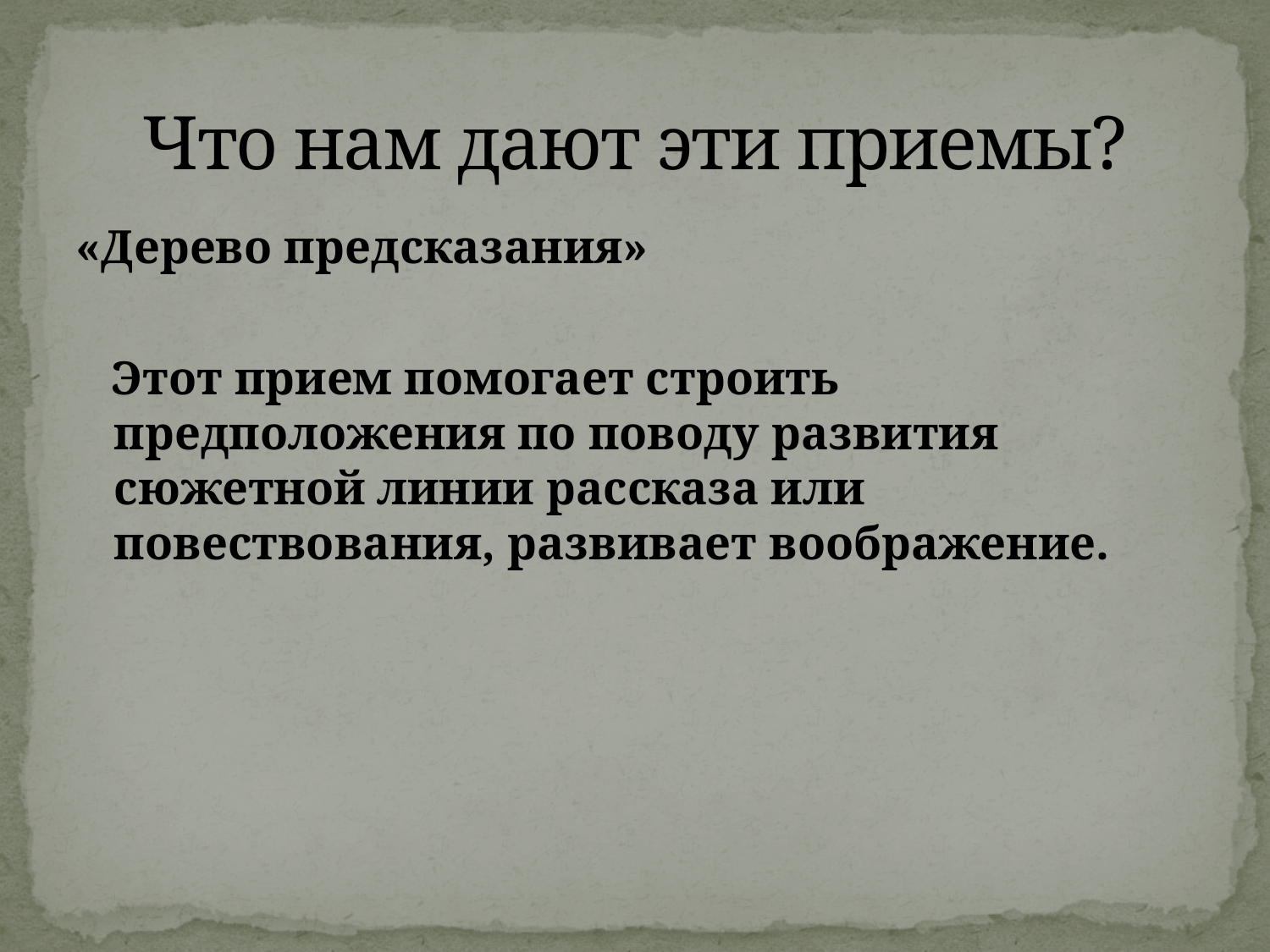

# Что нам дают эти приемы?
«Дерево предсказания»

   Этот прием помогает строить предположения по поводу развития сюжетной линии рассказа или повествования, развивает воображение.